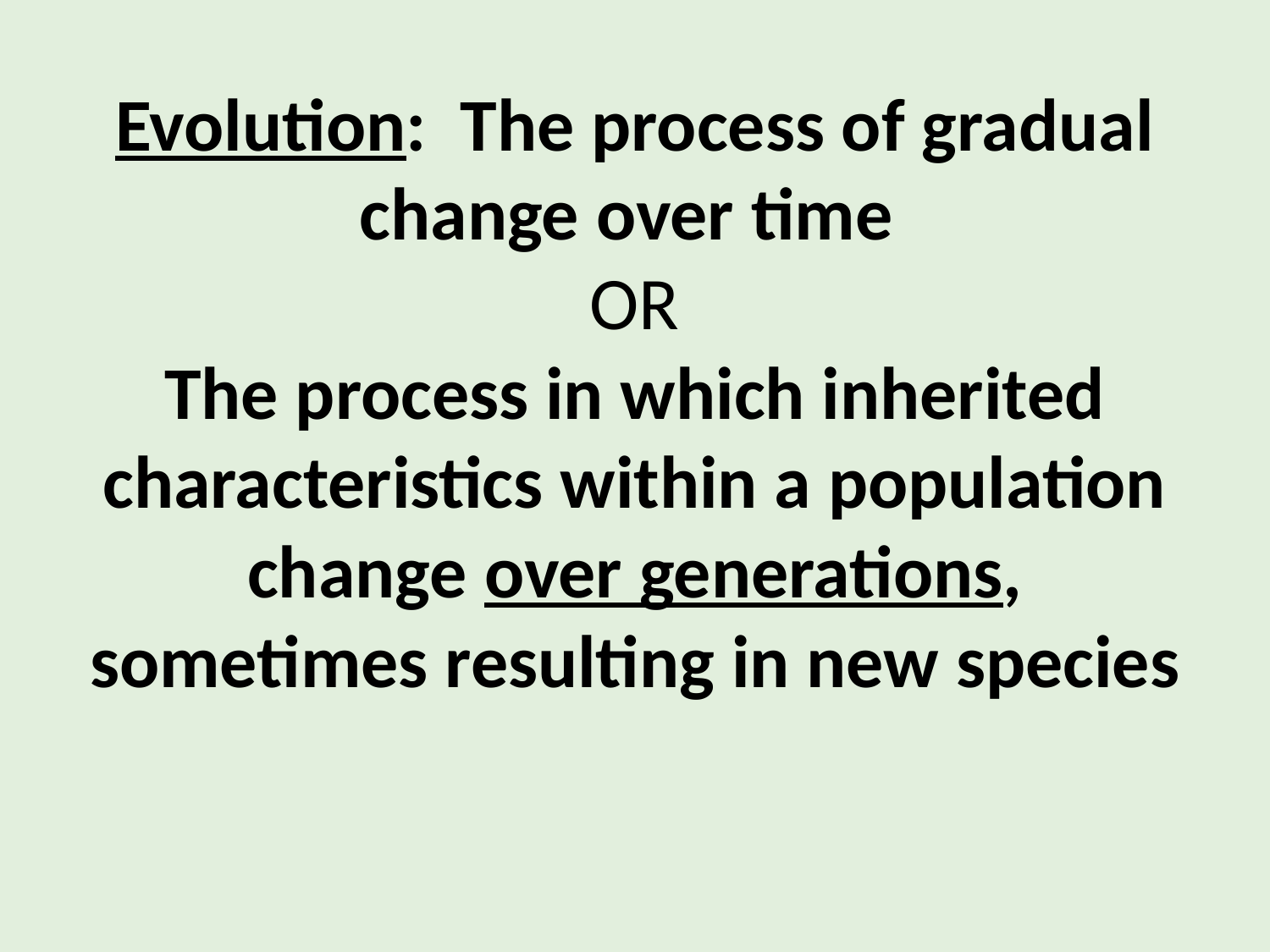

# Evolution:  The process of gradual change over time OR The process in which inherited characteristics within a population change over generations, sometimes resulting in new species